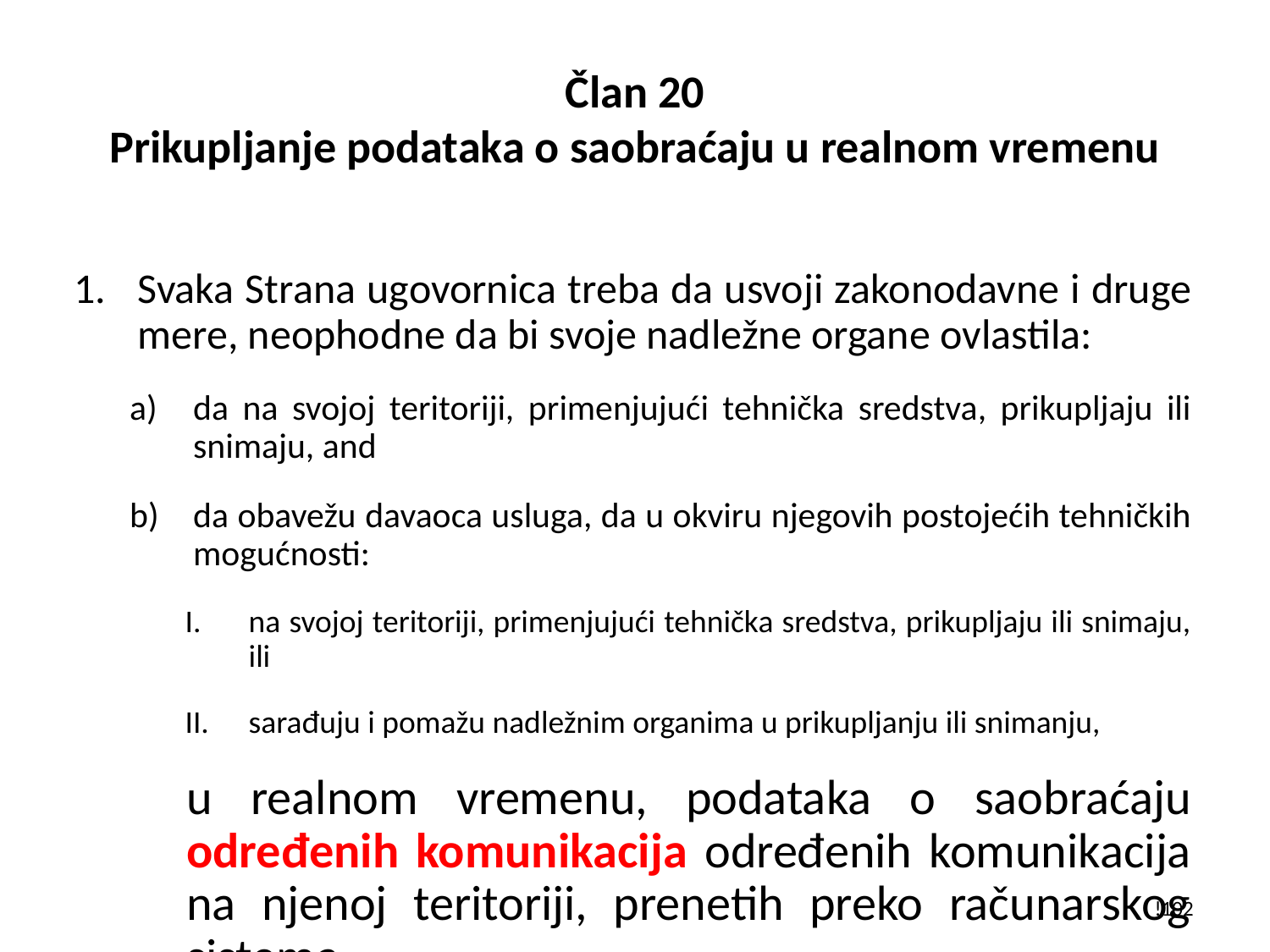

# Član 20 Prikupljanje podataka o saobraćaju u realnom vremenu
Svaka Strana ugovornica treba da usvoji zakonodavne i druge mere, neophodne da bi svoje nadležne organe ovlastila:
da na svojoj teritoriji, primenjujući tehnička sredstva, prikupljaju ili snimaju, and
da obavežu davaoca usluga, da u okviru njegovih postojećih tehničkih mogućnosti:
na svojoj teritoriji, primenjujući tehnička sredstva, prikupljaju ili snimaju, ili
sarađuju i pomažu nadležnim organima u prikupljanju ili snimanju,
u realnom vremenu, podataka o saobraćaju određenih komunikacija određenih komunikacija na njenoj teritoriji, prenetih preko računarskog sistema.
!102